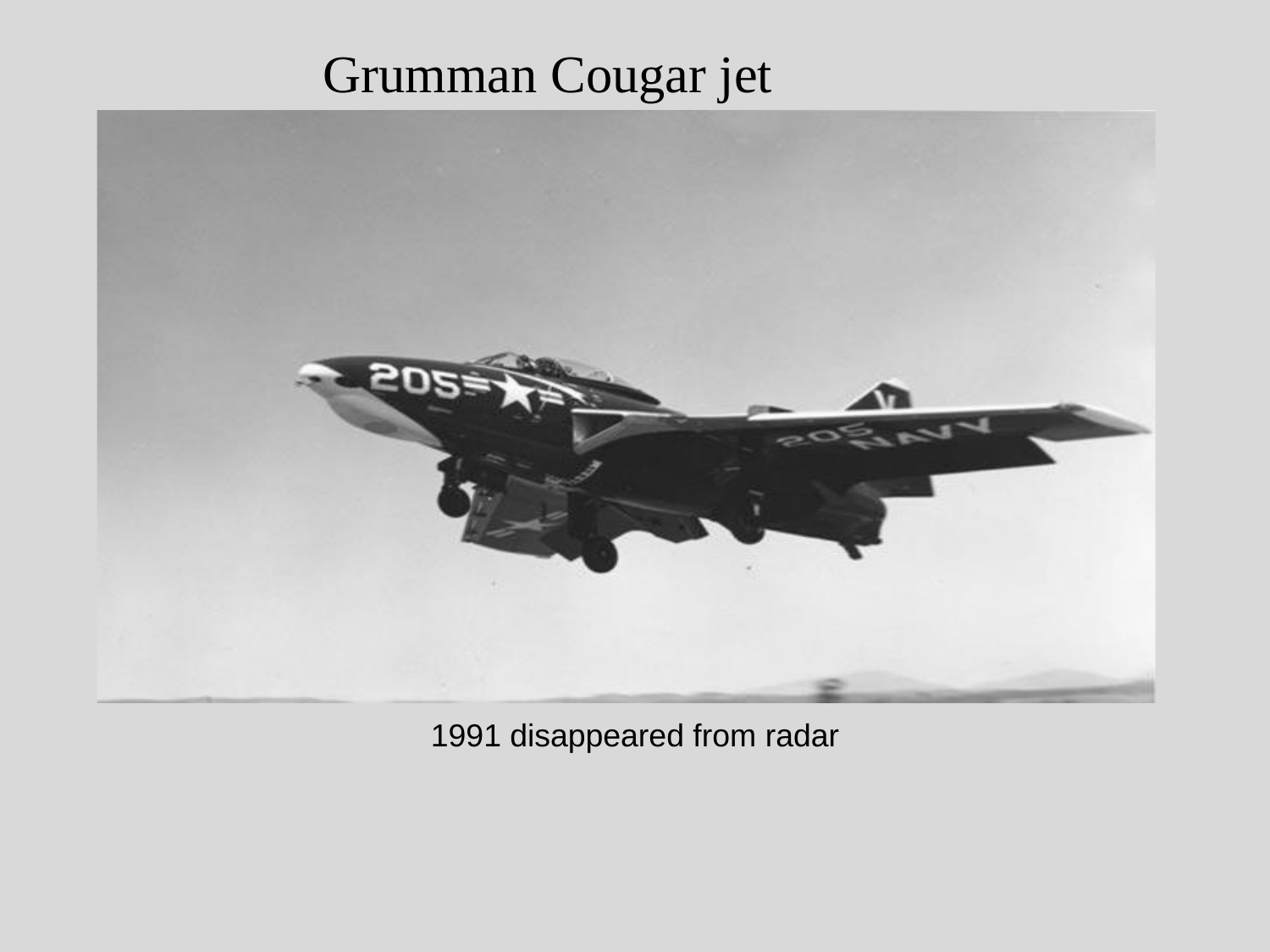

Grumman Cougar jet

1991 disappeared from radar